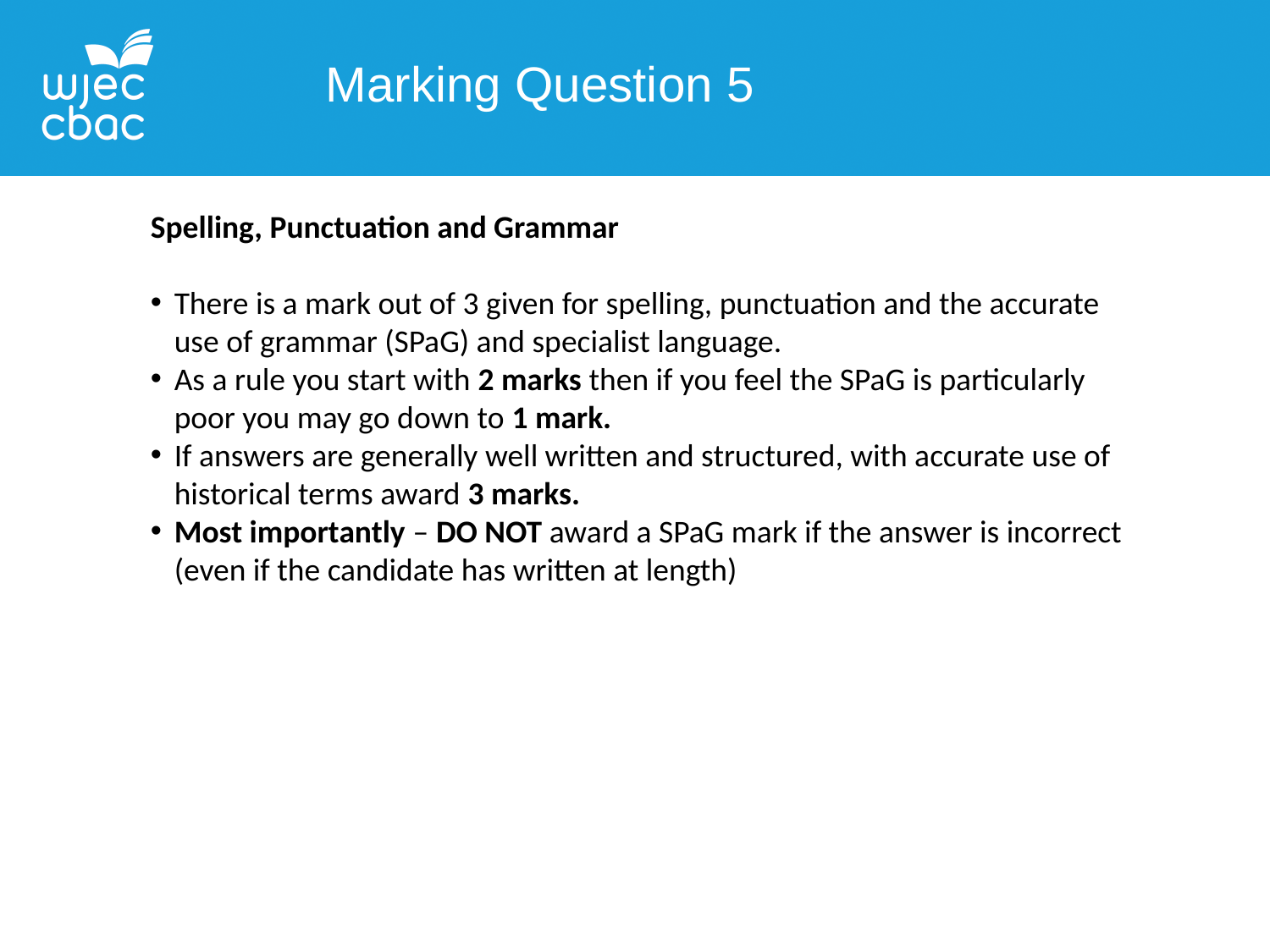

Marking Question 5

Spelling, Punctuation and Grammar

There is a mark out of 3 given for spelling, punctuation and the accurate use of grammar (SPaG) and specialist language.
As a rule you start with 2 marks then if you feel the SPaG is particularly poor you may go down to 1 mark.
If answers are generally well written and structured, with accurate use of historical terms award 3 marks.
Most importantly – DO NOT award a SPaG mark if the answer is incorrect (even if the candidate has written at length)